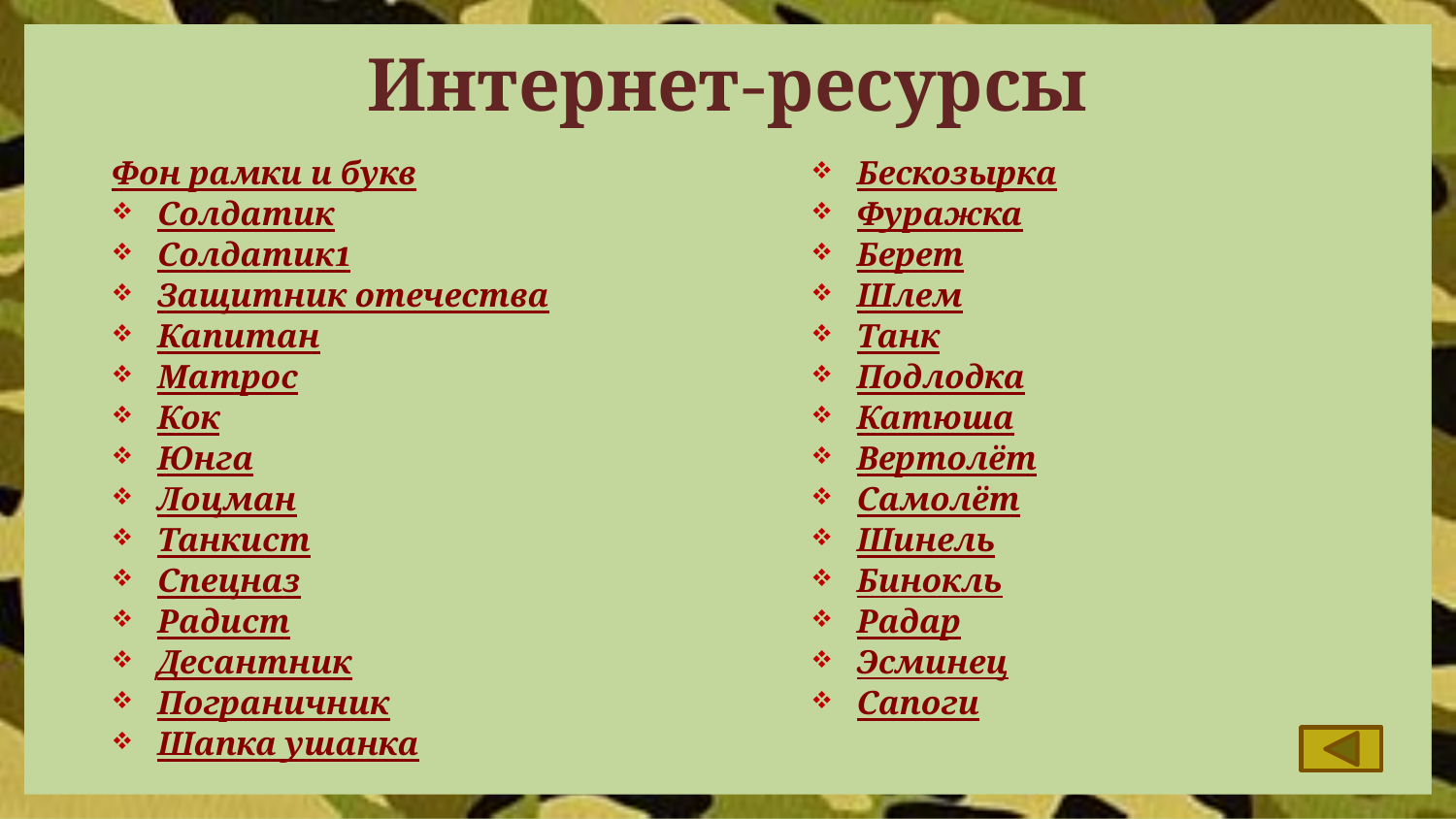

Интернет-ресурсы
Фон рамки и букв
Солдатик
Солдатик1
Защитник отечества
Капитан
Матрос
Кок
Юнга
Лоцман
Танкист
Спецназ
Радист
Десантник
Пограничник
Шапка ушанка
Бескозырка
Фуражка
Берет
Шлем
Танк
Подлодка
Катюша
Вертолёт
Самолёт
Шинель
Бинокль
Радар
Эсминец
Сапоги